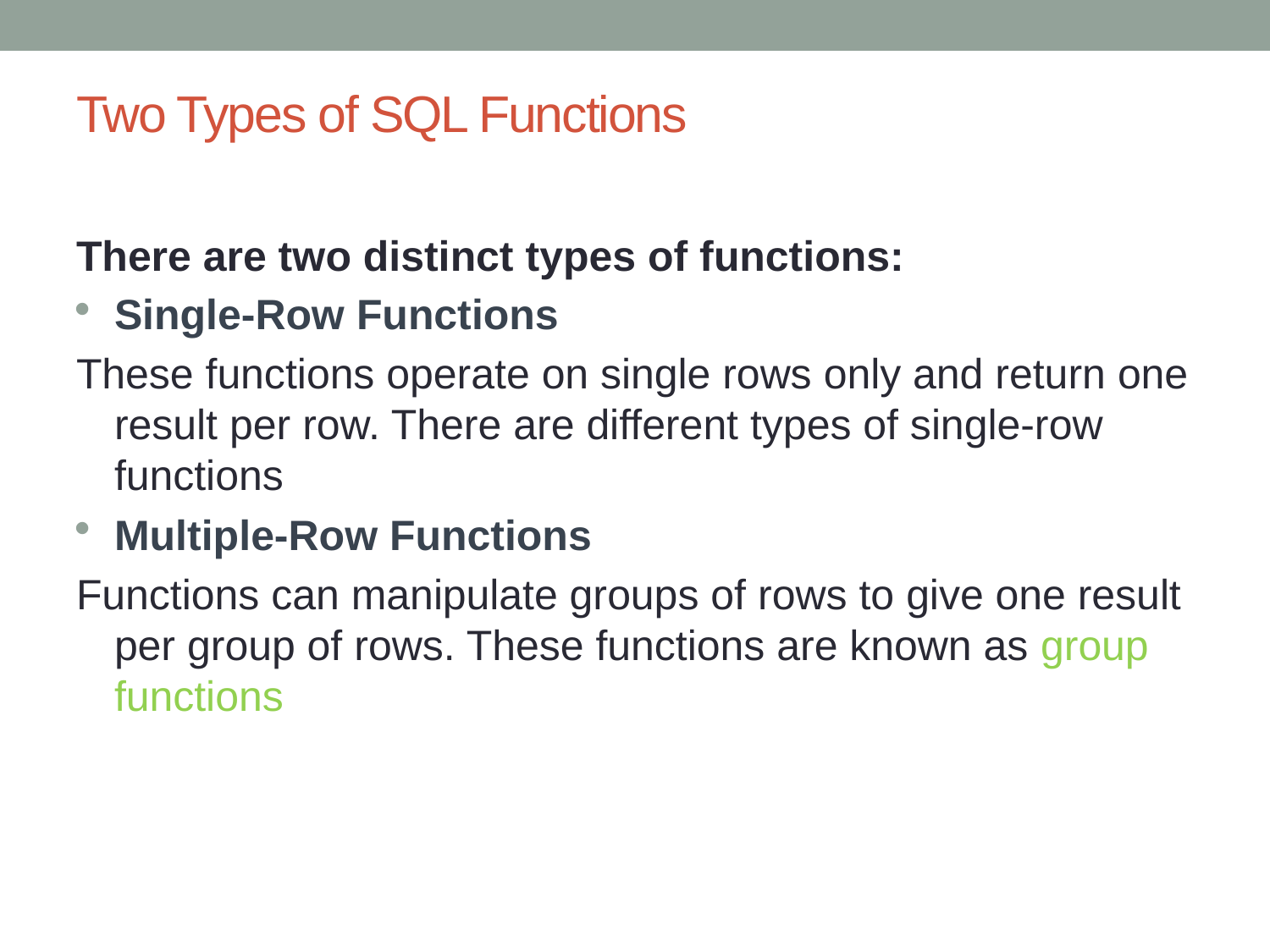

# Two Types of SQL Functions
There are two distinct types of functions:
Single-Row Functions
These functions operate on single rows only and return one result per row. There are different types of single-row functions
Multiple-Row Functions
Functions can manipulate groups of rows to give one result per group of rows. These functions are known as group functions